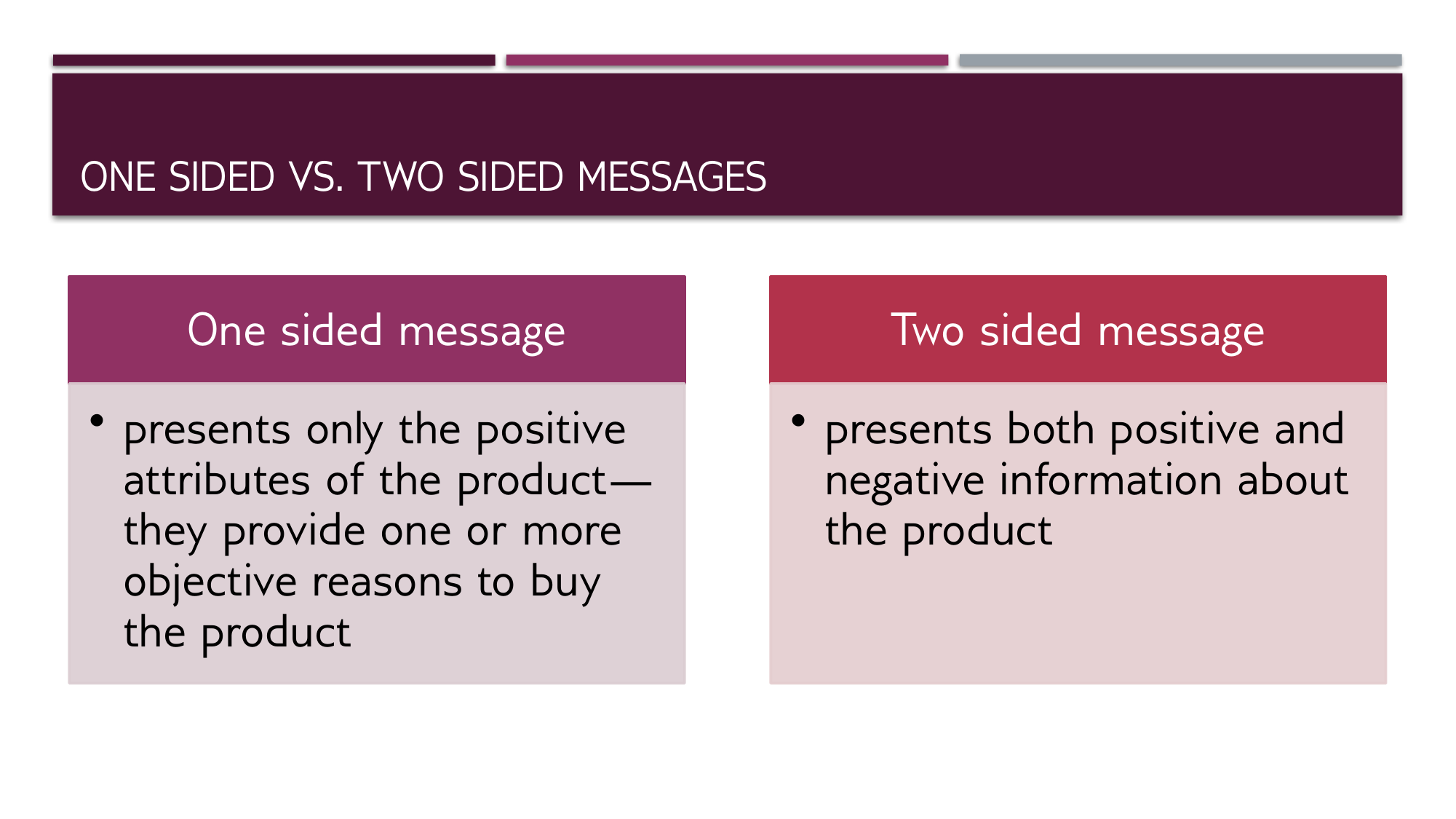

# One sided vs. two sided messages
One sided message
presents only the positive attributes of the product—they provide one or more objective reasons to buy the product
Two sided message
presents both positive and negative information about the product